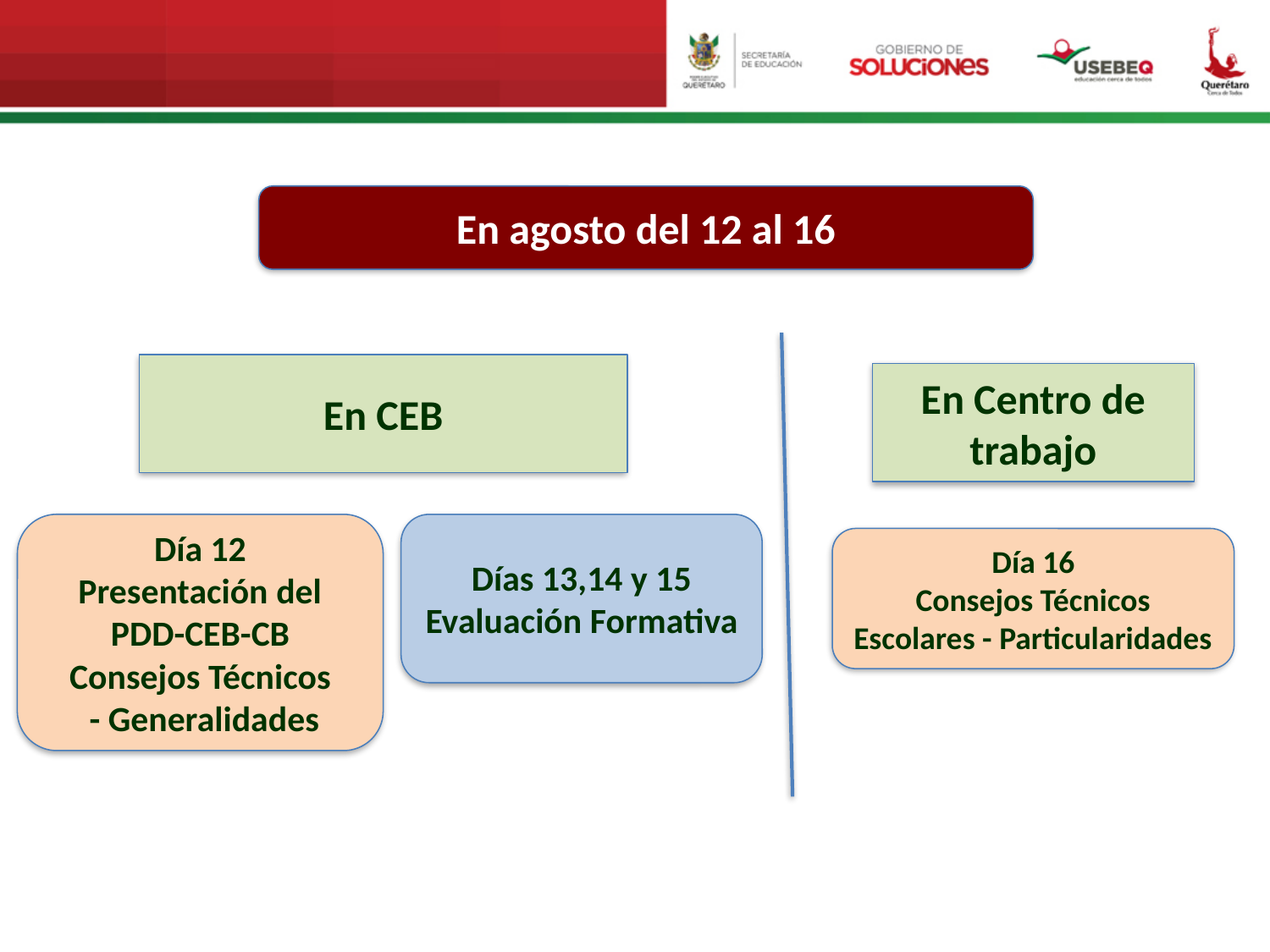

En agosto del 12 al 16
En CEB
En Centro de trabajo
Día 12
Presentación del PDD-CEB-CB
Consejos Técnicos
 - Generalidades
Días 13,14 y 15
Evaluación Formativa
Día 16
Consejos Técnicos Escolares - Particularidades